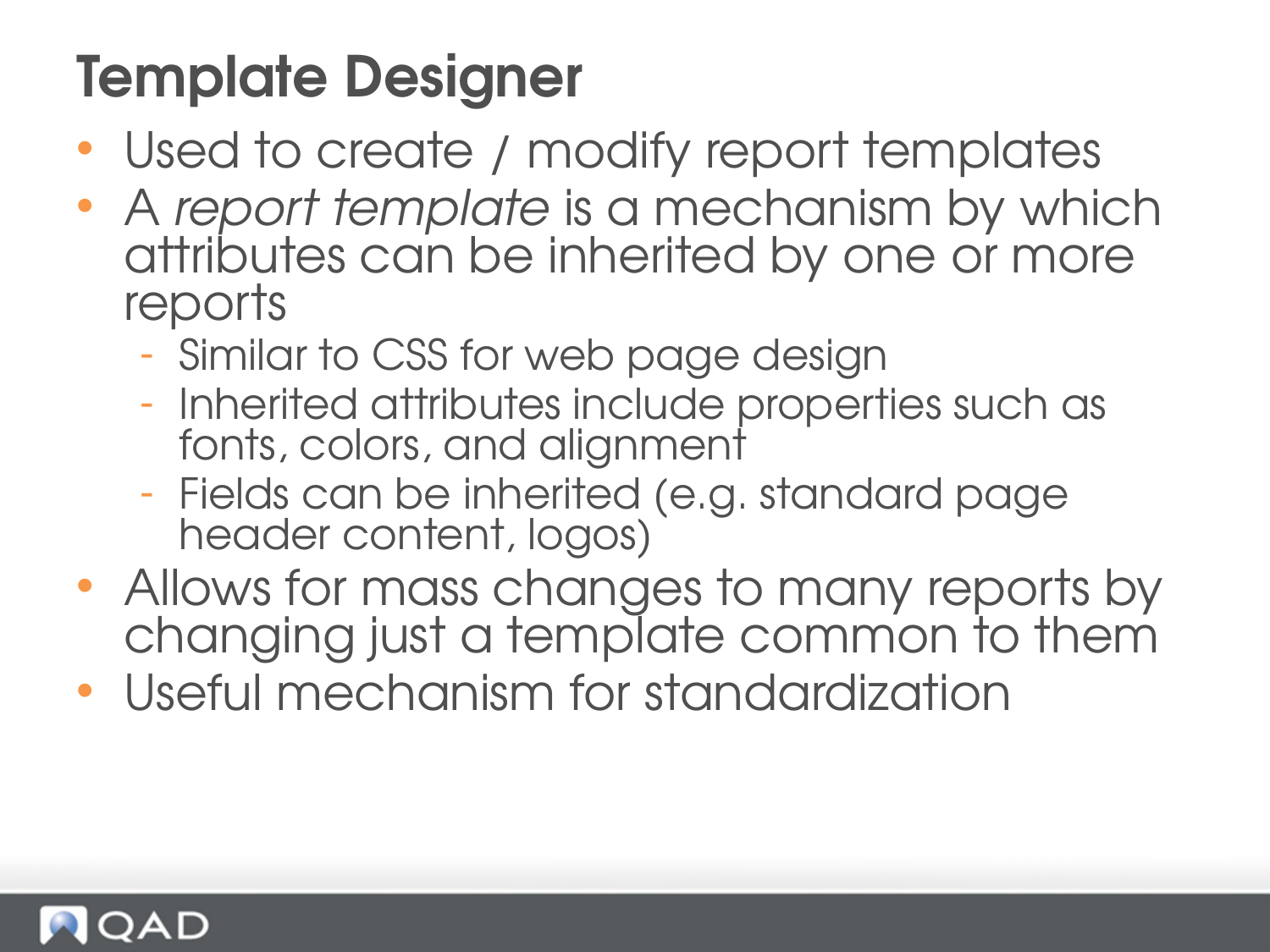

# Template Designer
Used to create / modify report templates
A report template is a mechanism by which attributes can be inherited by one or more reports
Similar to CSS for web page design
Inherited attributes include properties such as fonts, colors, and alignment
Fields can be inherited (e.g. standard page header content, logos)
Allows for mass changes to many reports by changing just a template common to them
Useful mechanism for standardization